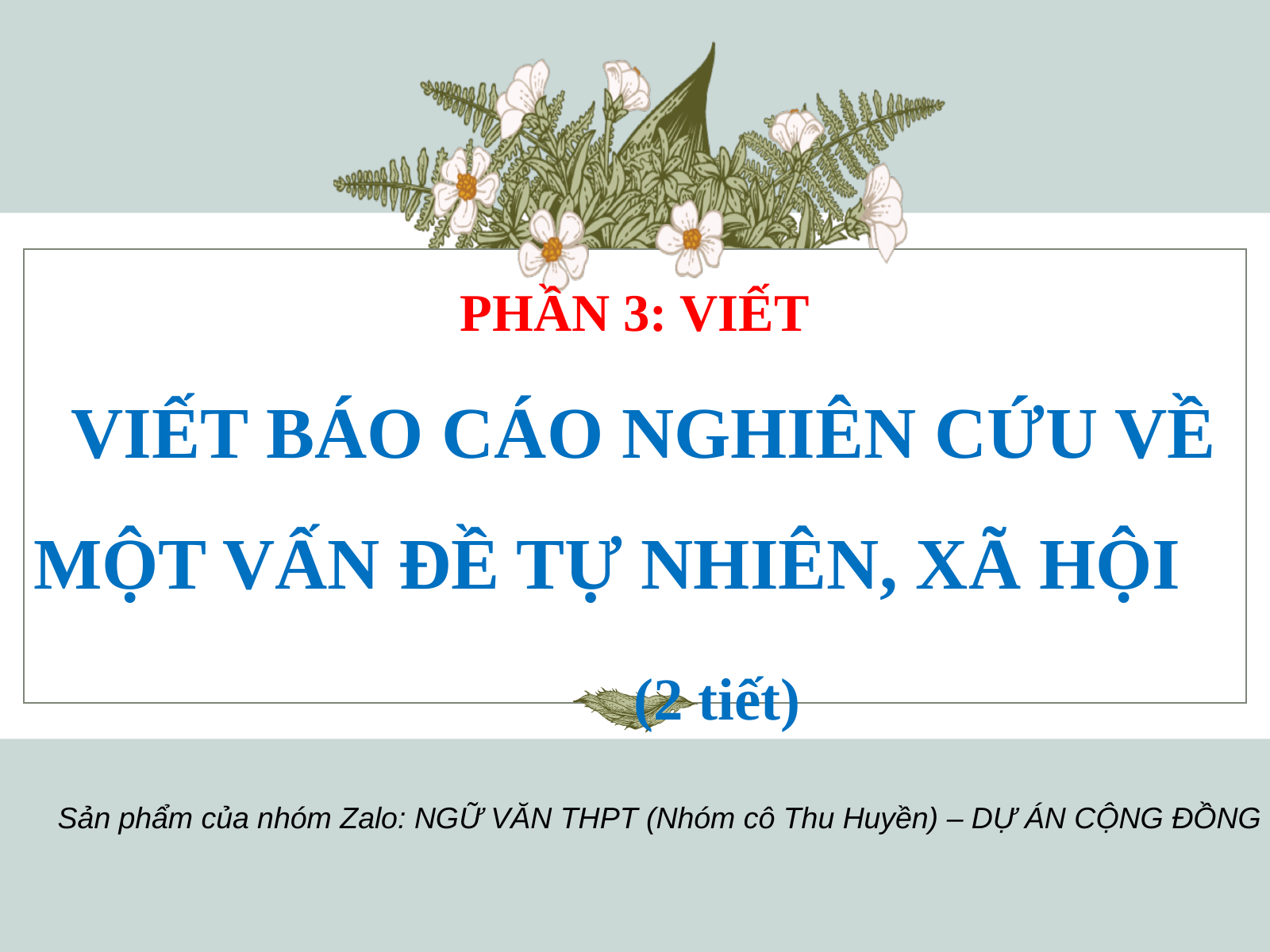

PHẦN 3: VIẾT
 VIẾT BÁO CÁO NGHIÊN CỨU VỀ MỘT VẤN ĐỀ TỰ NHIÊN, XÃ HỘI             (2 tiết)
Sản phẩm của nhóm Zalo: NGỮ VĂN THPT (Nhóm cô Thu Huyền) – DỰ ÁN CỘNG ĐỒNG